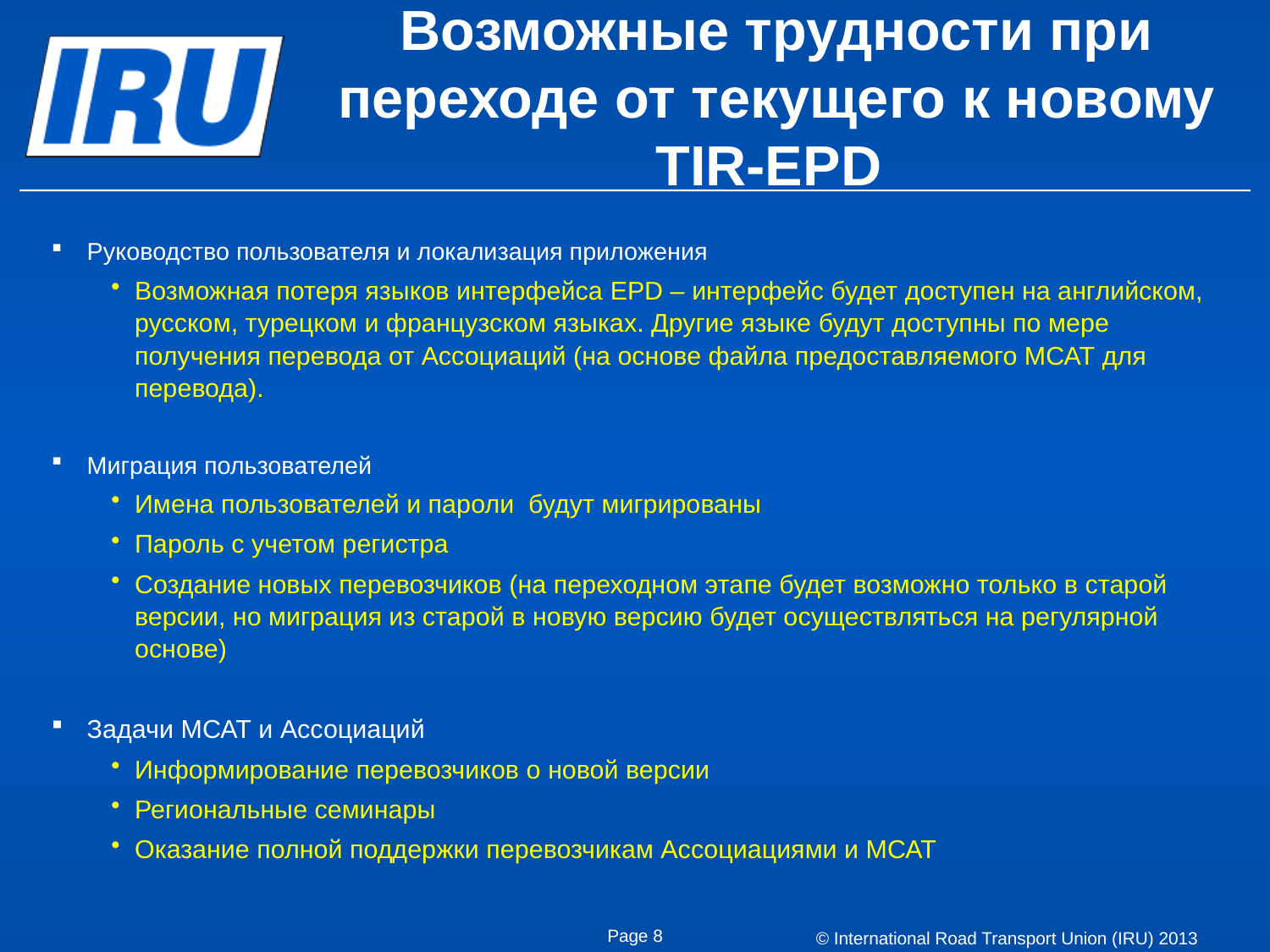

# Возможные трудности при переходе от текущего к новому TIR-EPD

Руководство пользователя и локализация приложения
Возможная потеря языков интерфейса EPD – интерфейс будет доступен на английском, русском, турецком и французском языках. Другие языке будут доступны по мере получения перевода от Ассоциаций (на основе файла предоставляемого МСАТ для перевода).

Миграция пользователей
Имена пользователей и пароли  будут мигрированы
Пароль с учетом регистра
Создание новых перевозчиков (на переходном этапе будет возможно только в старой версии, но миграция из старой в новую версию будет осуществляться на регулярной основе)

Задачи МСАТ и Ассоциаций
Информирование перевозчиков о новой версии
Региональные семинары
Оказание полной поддержки перевозчикам Ассоциациями и МСАТ

Page 8
© International Road Transport Union (IRU) 2013